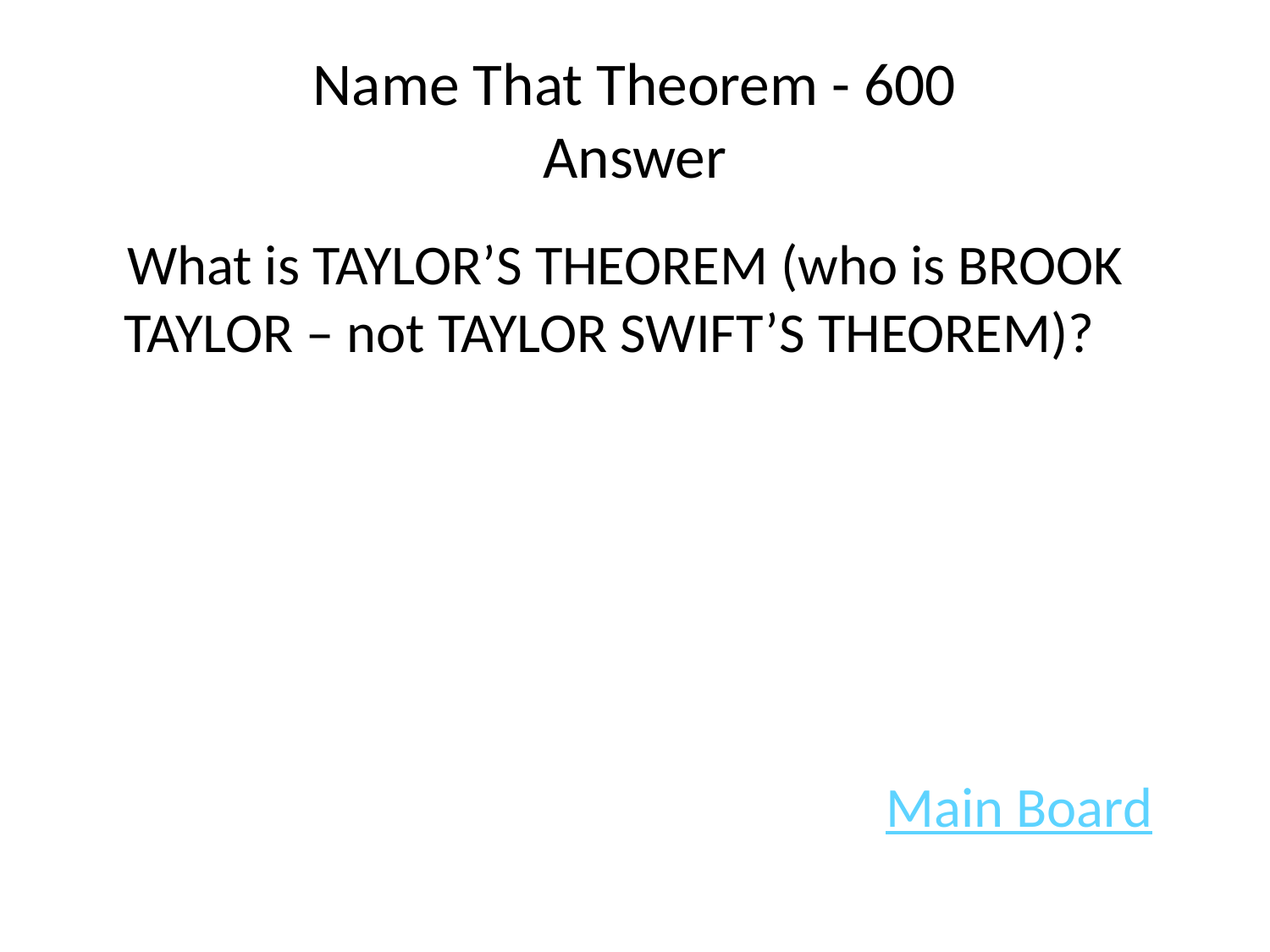

# Name That Theorem - 600 Answer
    What is TAYLOR’S THEOREM (who is BROOK TAYLOR – not TAYLOR SWIFT’S THEOREM)?

							Main Board